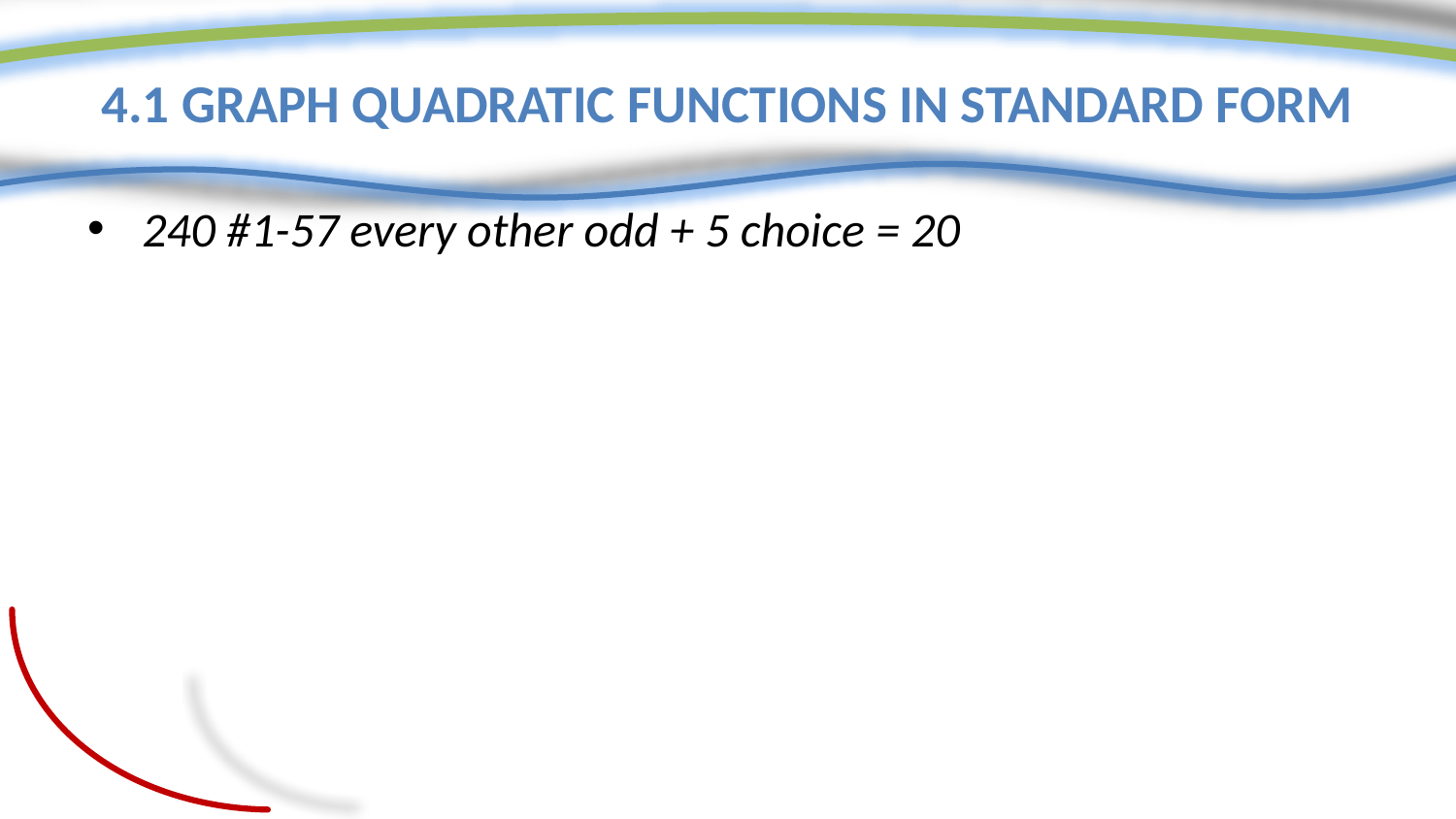

# 4.1 Graph quadratic Functions in Standard Form
240 #1-57 every other odd + 5 choice = 20